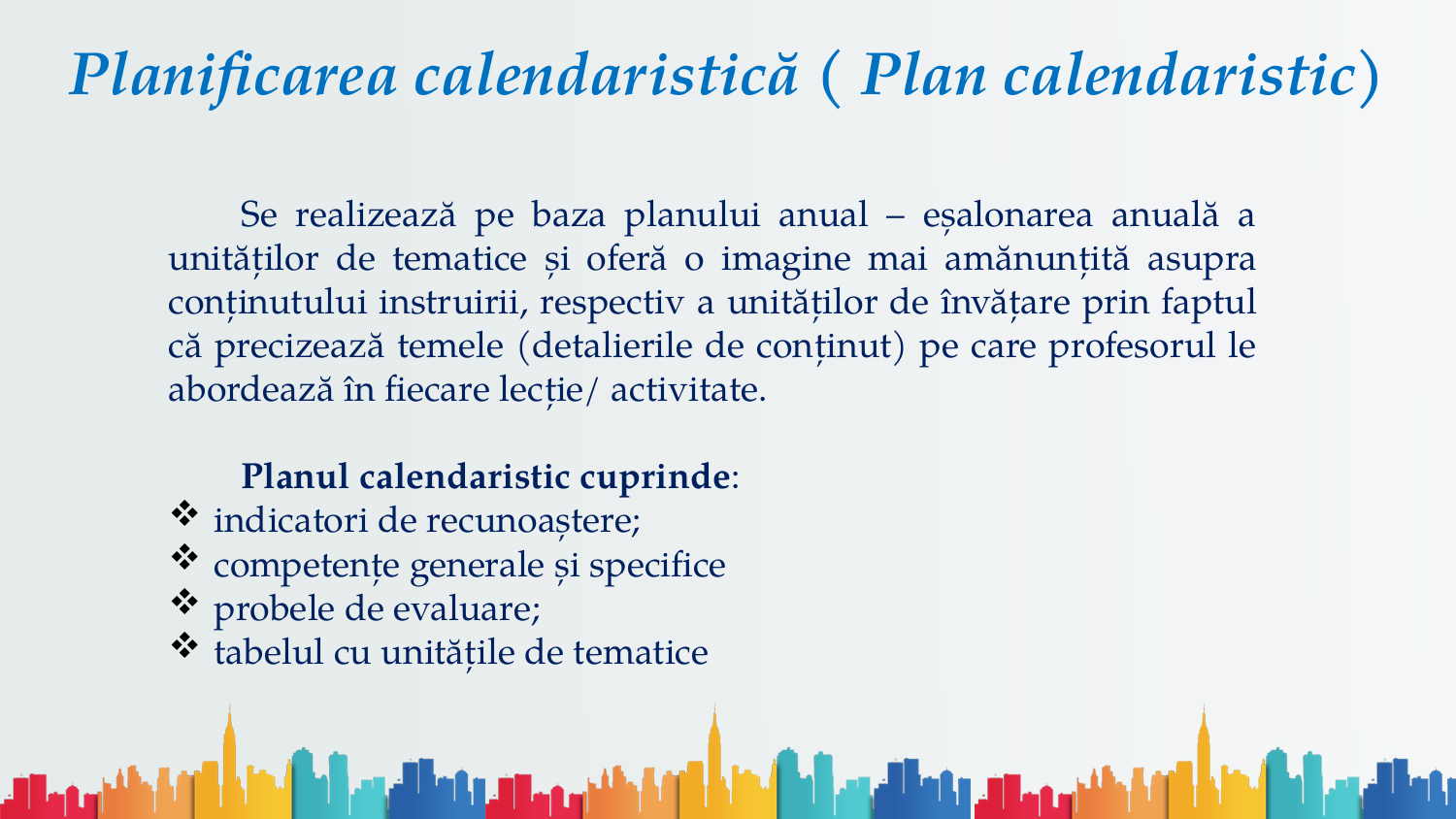

# Planificarea calendaristică ( Plan calendaristic)
Se realizează pe baza planului anual – eşalonarea anuală a unităţilor de tematice şi oferă o imagine mai amănunţită asupra conţinutului instruirii, respectiv a unităţilor de învăţare prin faptul că precizează temele (detalierile de conţinut) pe care profesorul le abordează în fiecare lecţie/ activitate.

Planul calendaristic cuprinde:
indicatori de recunoaştere;
competenţe generale şi specifice
probele de evaluare;
tabelul cu unităţile de tematice